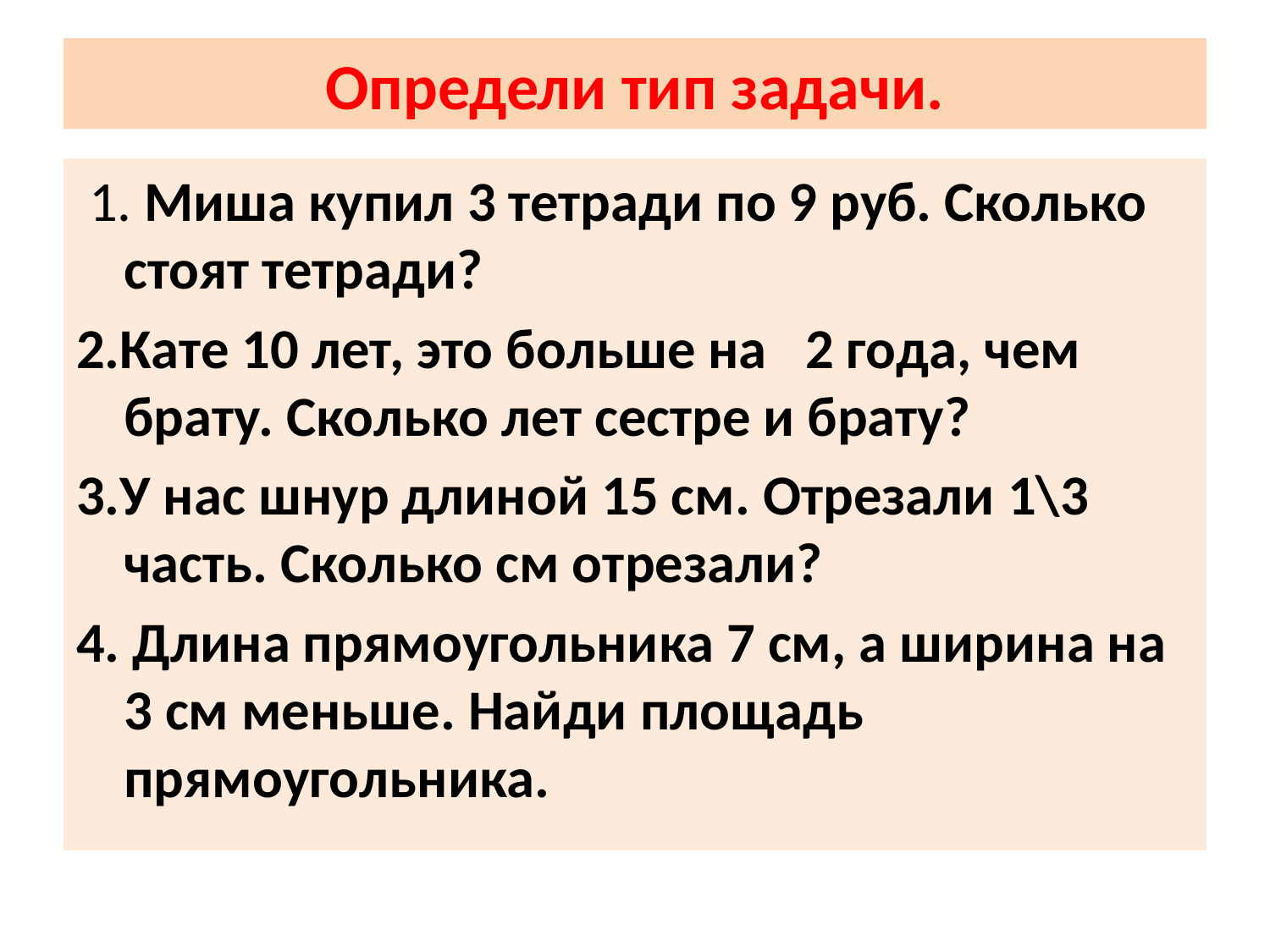

# Определи тип задачи.
 1. Миша купил 3 тетради по 9 руб. Сколько стоят тетради?
2.Кате 10 лет, это больше на   2 года, чем брату. Сколько лет сестре и брату?
3.У нас шнур длиной 15 см. Отрезали 1\3 часть. Сколько см отрезали?
4. Длина прямоугольника 7 см, а ширина на 3 см меньше. Найди площадь прямоугольника.